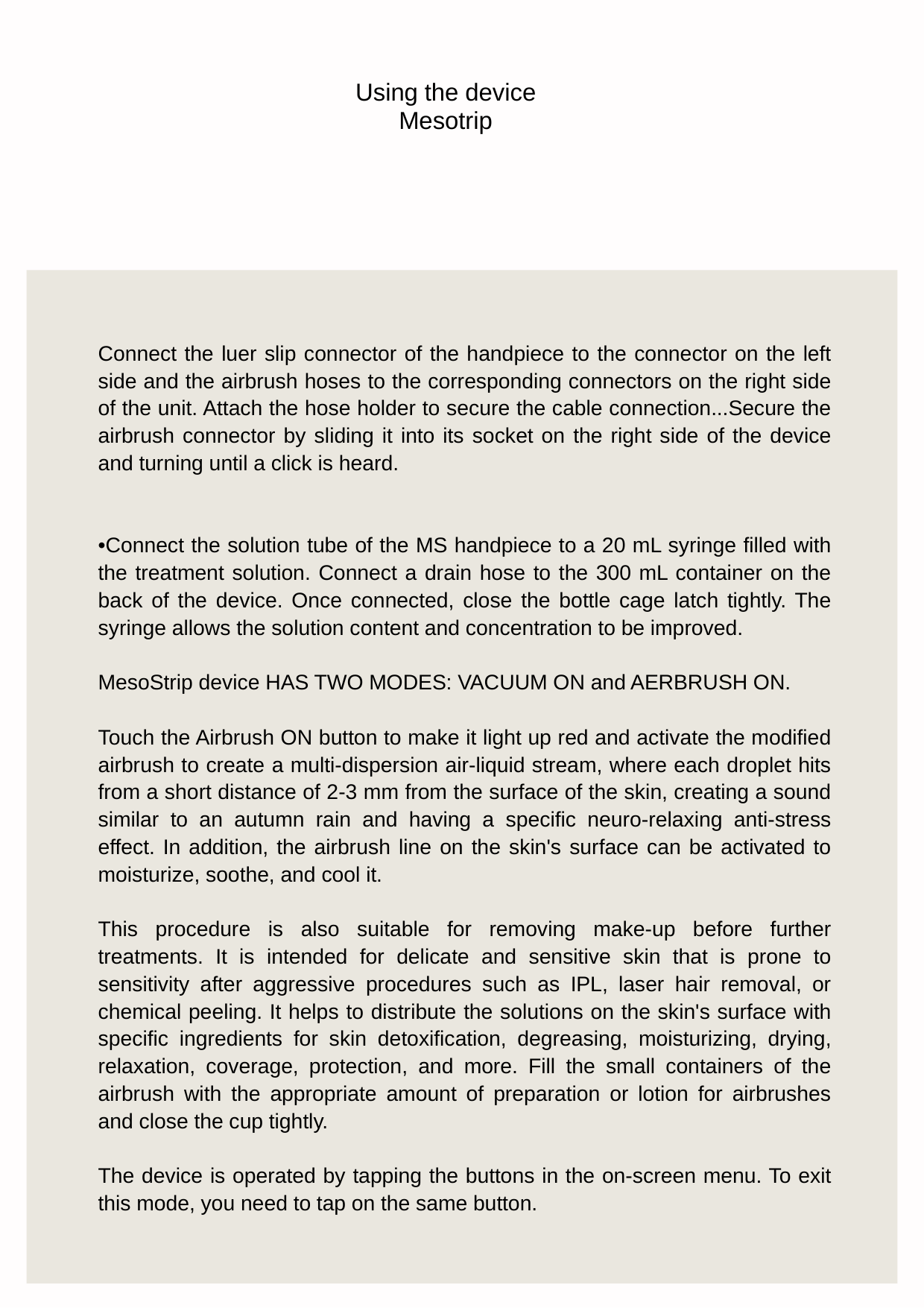

Using the device Mesotrip

Connect the luer slip connector of the handpiece to the connector on the left side and the airbrush hoses to the corresponding connectors on the right side of the unit. Attach the hose holder to secure the cable connection...Secure the airbrush connector by sliding it into its socket on the right side of the device and turning until a click is heard.

•Connect the solution tube of the MS handpiece to a 20 mL syringe filled with the treatment solution. Connect a drain hose to the 300 mL container on the back of the device. Once connected, close the bottle cage latch tightly. The syringe allows the solution content and concentration to be improved.

MesoStrip device HAS TWO MODES: VACUUM ON and AERBRUSH ON.

Touch the Airbrush ON button to make it light up red and activate the modified airbrush to create a multi-dispersion air-liquid stream, where each droplet hits from a short distance of 2-3 mm from the surface of the skin, creating a sound similar to an autumn rain and having a specific neuro-relaxing anti-stress effect. In addition, the airbrush line on the skin's surface can be activated to moisturize, soothe, and cool it.

This procedure is also suitable for removing make-up before further treatments. It is intended for delicate and sensitive skin that is prone to sensitivity after aggressive procedures such as IPL, laser hair removal, or chemical peeling. It helps to distribute the solutions on the skin's surface with specific ingredients for skin detoxification, degreasing, moisturizing, drying, relaxation, coverage, protection, and more. Fill the small containers of the airbrush with the appropriate amount of preparation or lotion for airbrushes and close the cup tightly.

The device is operated by tapping the buttons in the on-screen menu. To exit this mode, you need to tap on the same button.